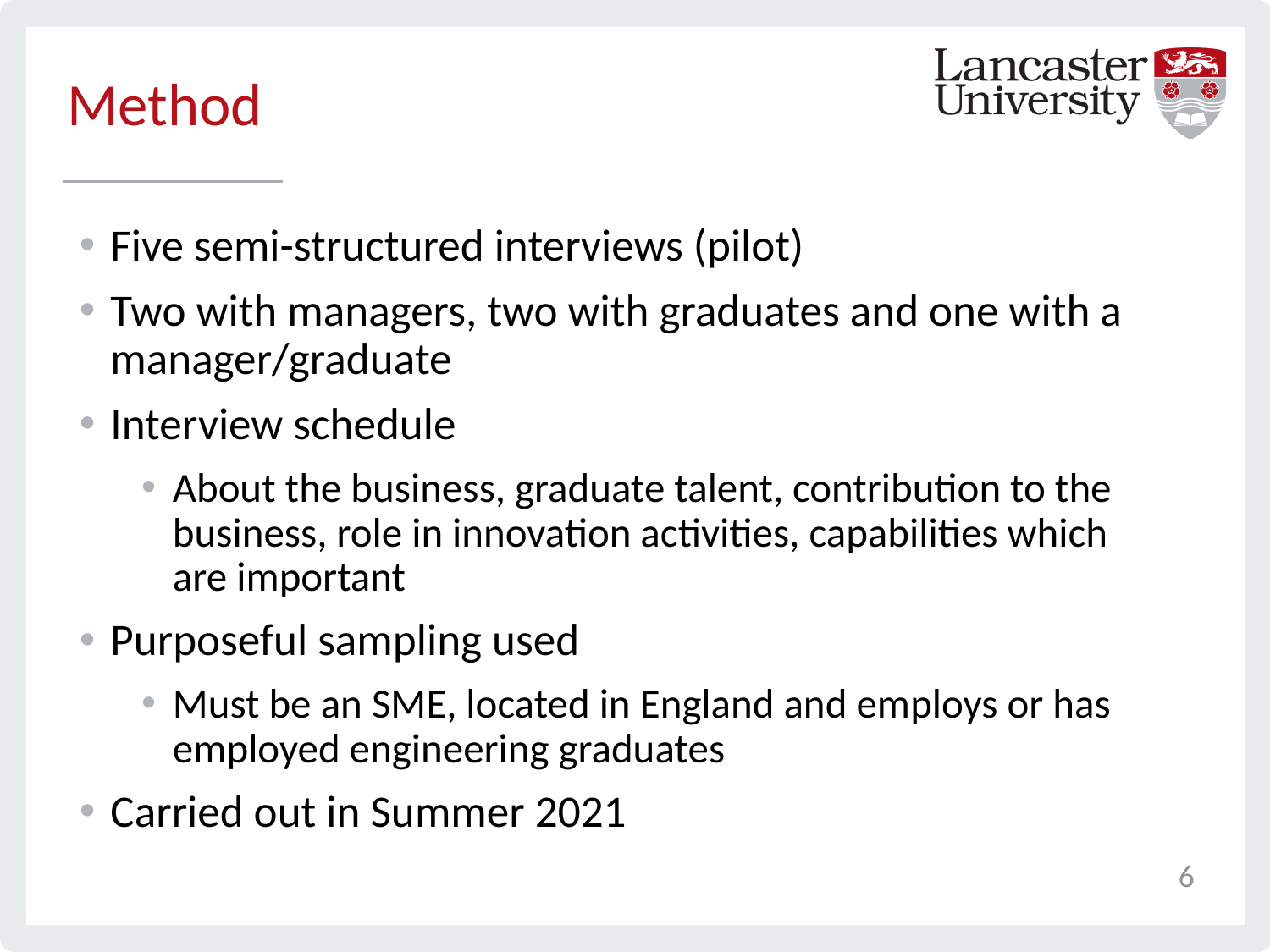

# Method
Five semi-structured interviews (pilot)
Two with managers, two with graduates and one with a manager/graduate
Interview schedule
About the business, graduate talent, contribution to the business, role in innovation activities, capabilities which are important
Purposeful sampling used
Must be an SME, located in England and employs or has employed engineering graduates
Carried out in Summer 2021
6